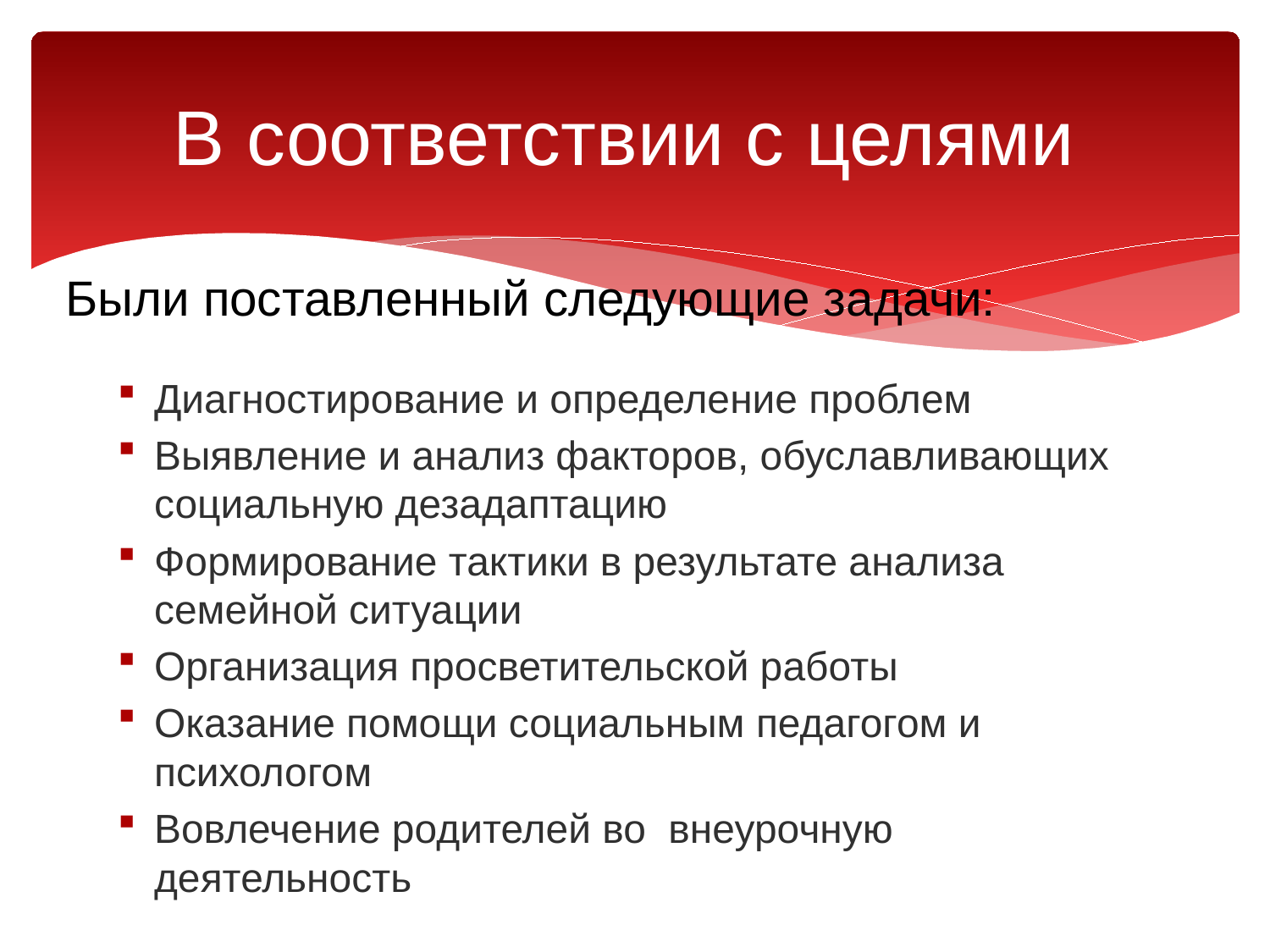

# В соответствии с целями
Были поставленный следующие задачи:
Диагностирование и определение проблем
Выявление и анализ факторов, обуславливающих социальную дезадаптацию
Формирование тактики в результате анализа семейной ситуации
Организация просветительской работы
Оказание помощи социальным педагогом и психологом
Вовлечение родителей во  внеурочную деятельность